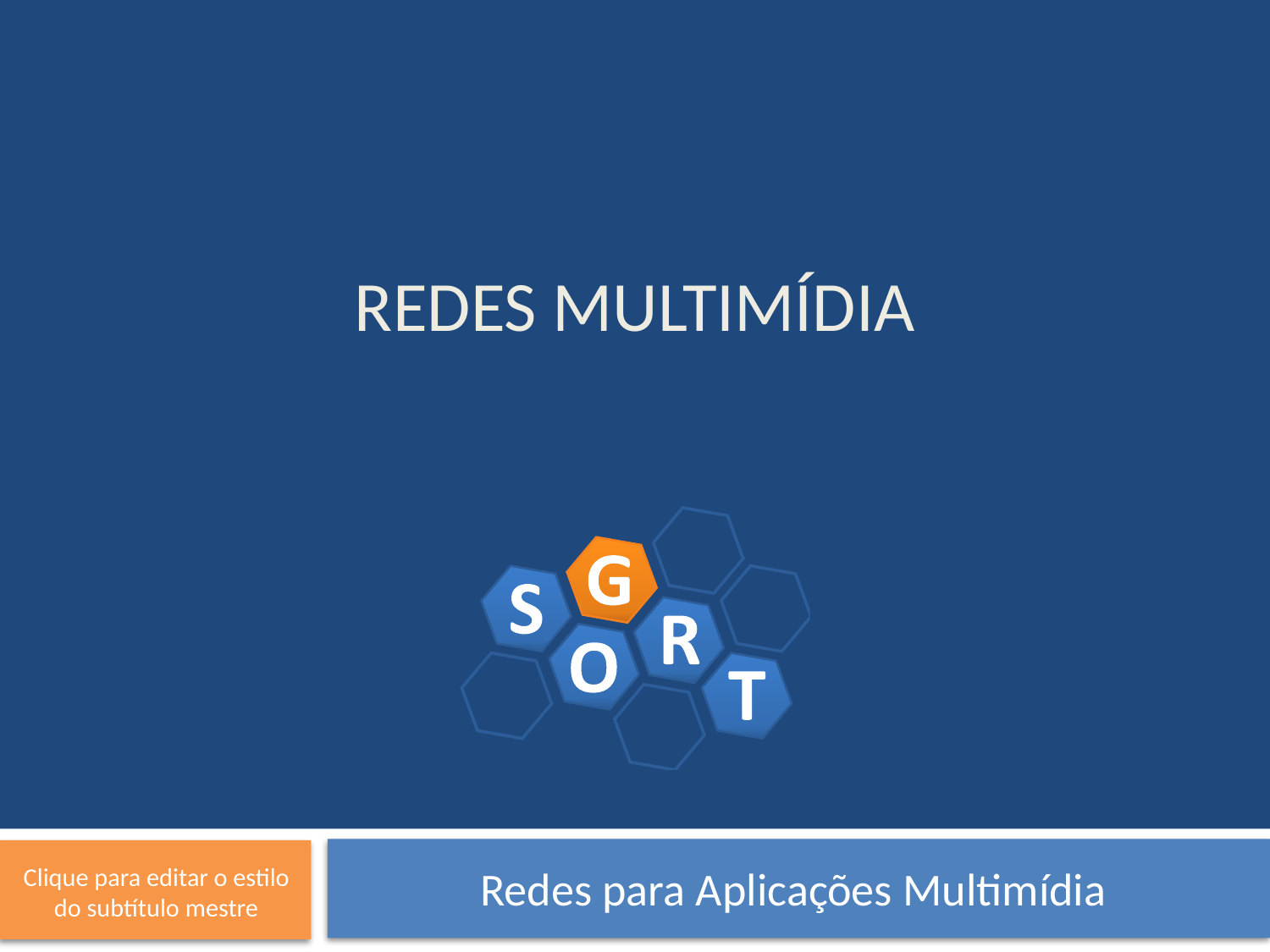

# Redes Multimídia
Redes para Aplicações Multimídia